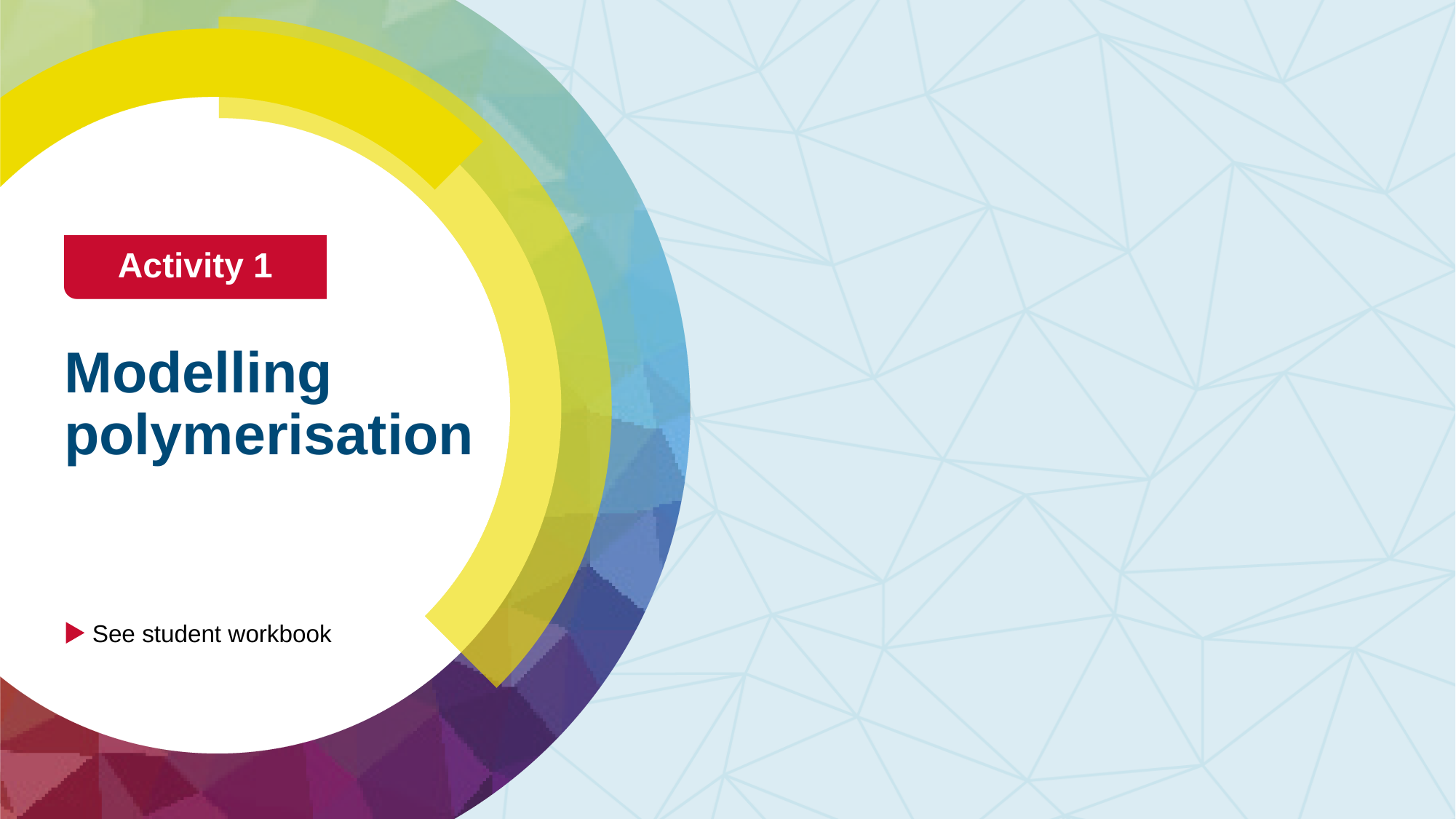

Activity 1
# Modelling polymerisation
See student workbook